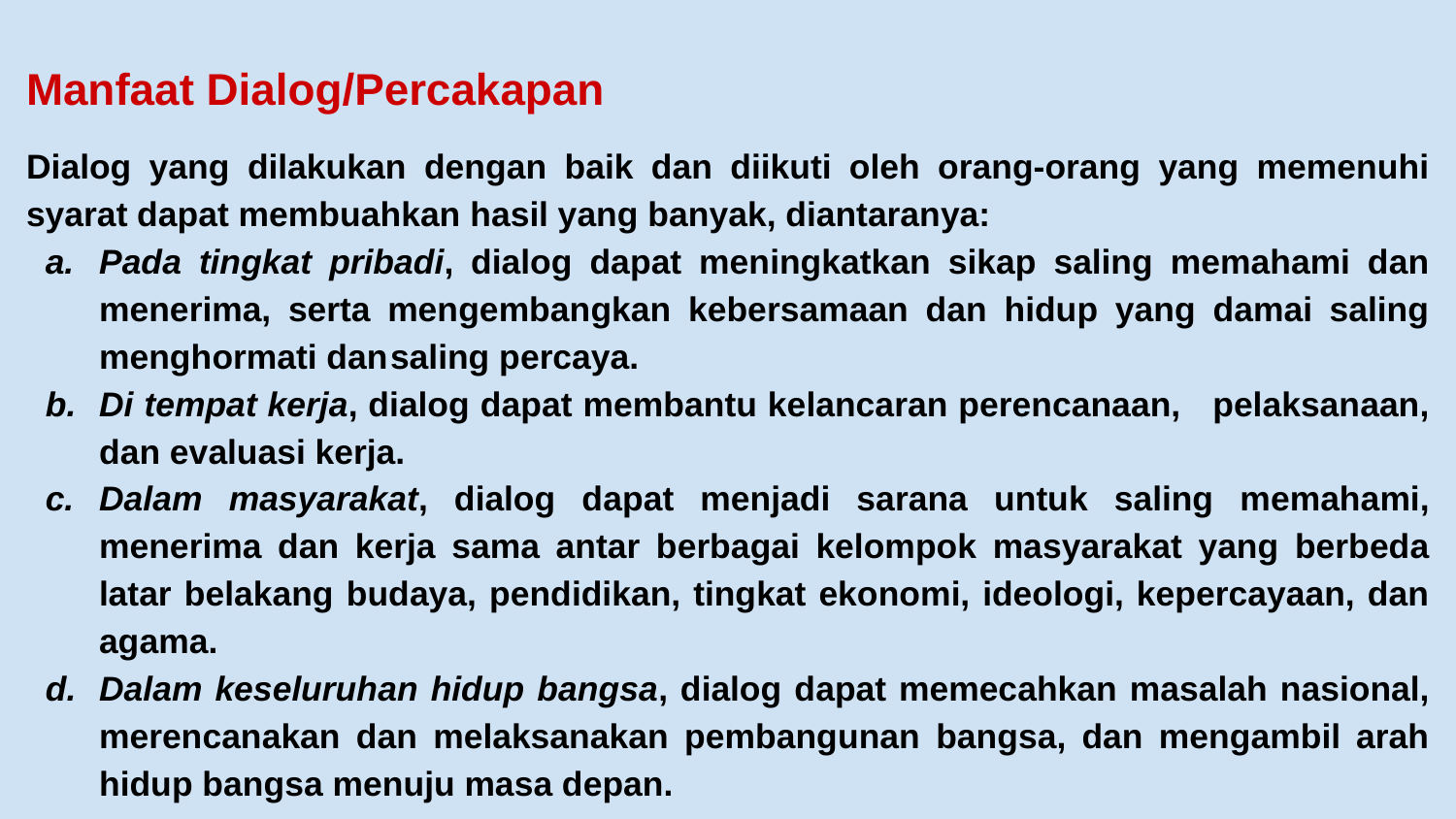

Manfaat Dialog/Percakapan
Dialog yang dilakukan dengan baik dan diikuti oleh orang-orang yang memenuhi syarat dapat membuahkan hasil yang banyak, diantaranya:
Pada tingkat pribadi, dialog dapat meningkatkan sikap saling memahami dan menerima, serta mengembangkan kebersamaan dan hidup yang damai saling menghormati dan	saling percaya.
Di tempat kerja, dialog dapat membantu kelancaran perencanaan,   pelaksanaan, dan evaluasi kerja.
Dalam masyarakat, dialog dapat menjadi sarana untuk saling memahami, menerima dan kerja sama antar berbagai kelompok masyarakat yang berbeda latar belakang budaya, pendidikan, tingkat ekonomi, ideologi, kepercayaan, dan agama.
Dalam keseluruhan hidup bangsa, dialog dapat memecahkan masalah nasional, merencanakan dan melaksanakan pembangunan bangsa, dan mengambil arah hidup bangsa menuju masa depan.